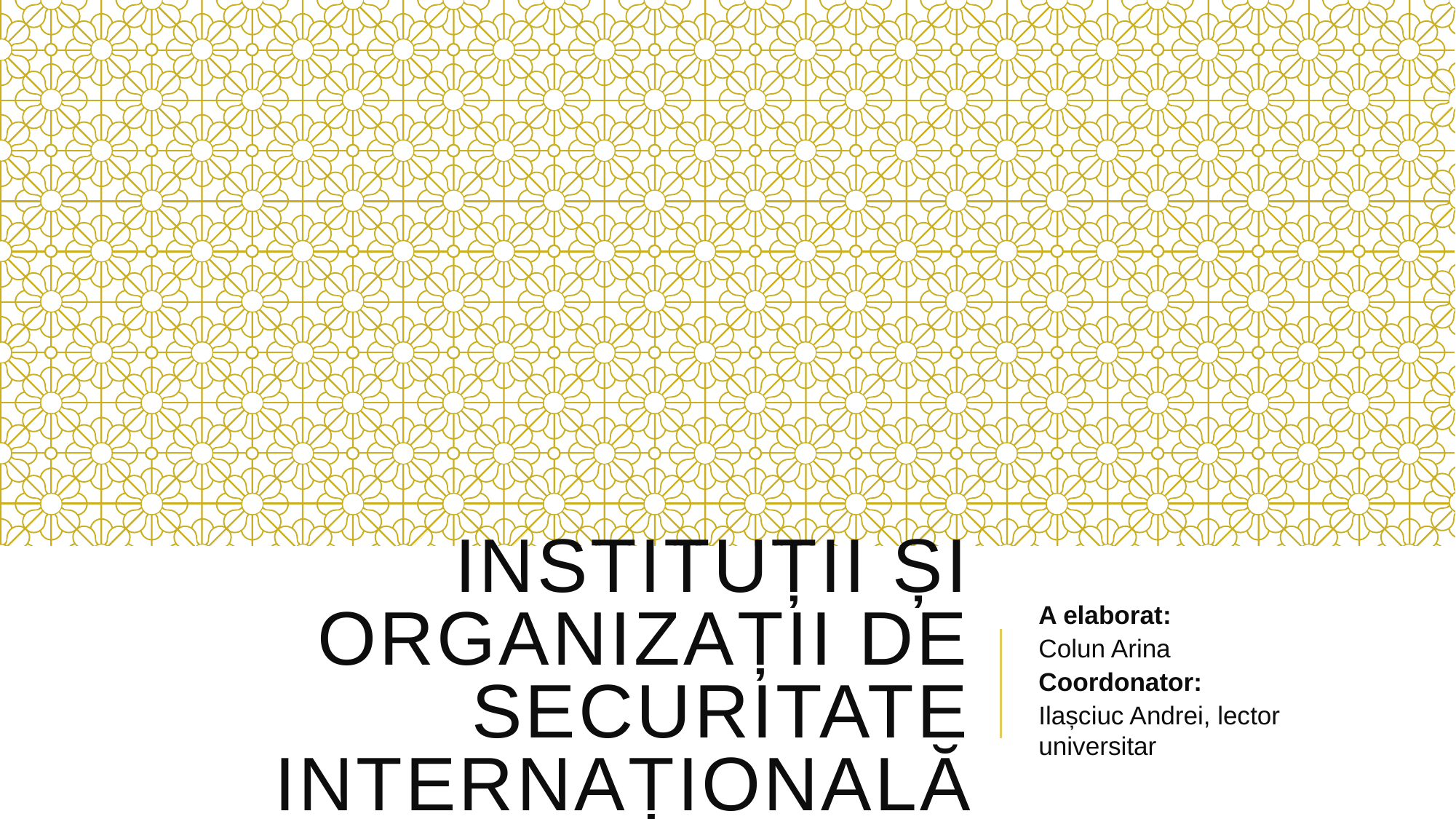

# Instituții și organizații de securitate internațională
A elaborat:
Colun Arina
Coordonator:
Ilașciuc Andrei, lector universitar